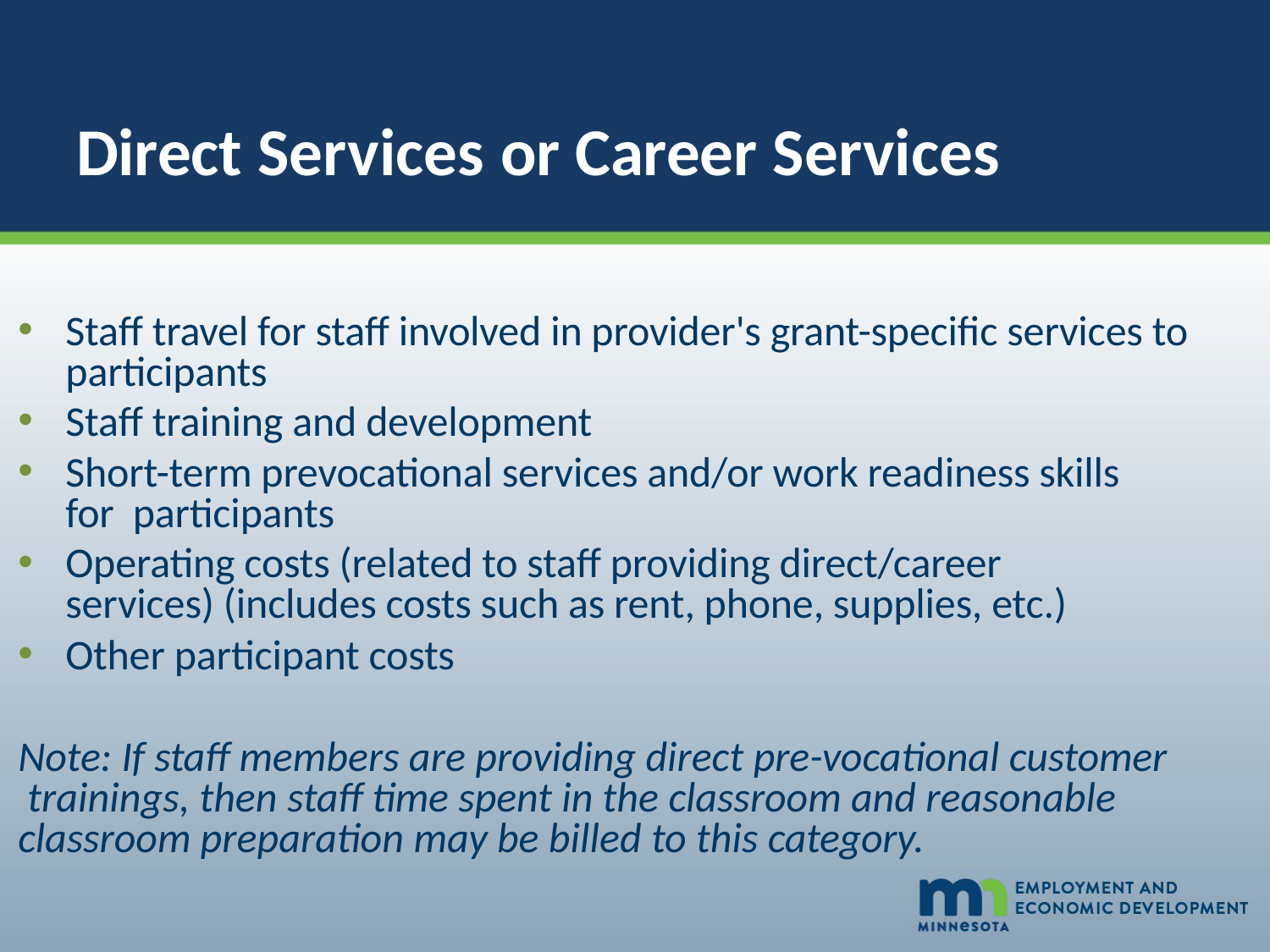

# Direct Services or Career Services

Staff travel for staff involved in provider's grant-specific services to  participants
Staff training and development
Short-term prevocational services and/or work readiness skills for  participants
Operating costs (related to staff providing direct/career services) (includes costs such as rent, phone, supplies, etc.)
Other participant costs

Note: If staff members are providing direct pre-vocational customer  trainings, then staff time spent in the classroom and reasonable  classroom preparation may be billed to this category.